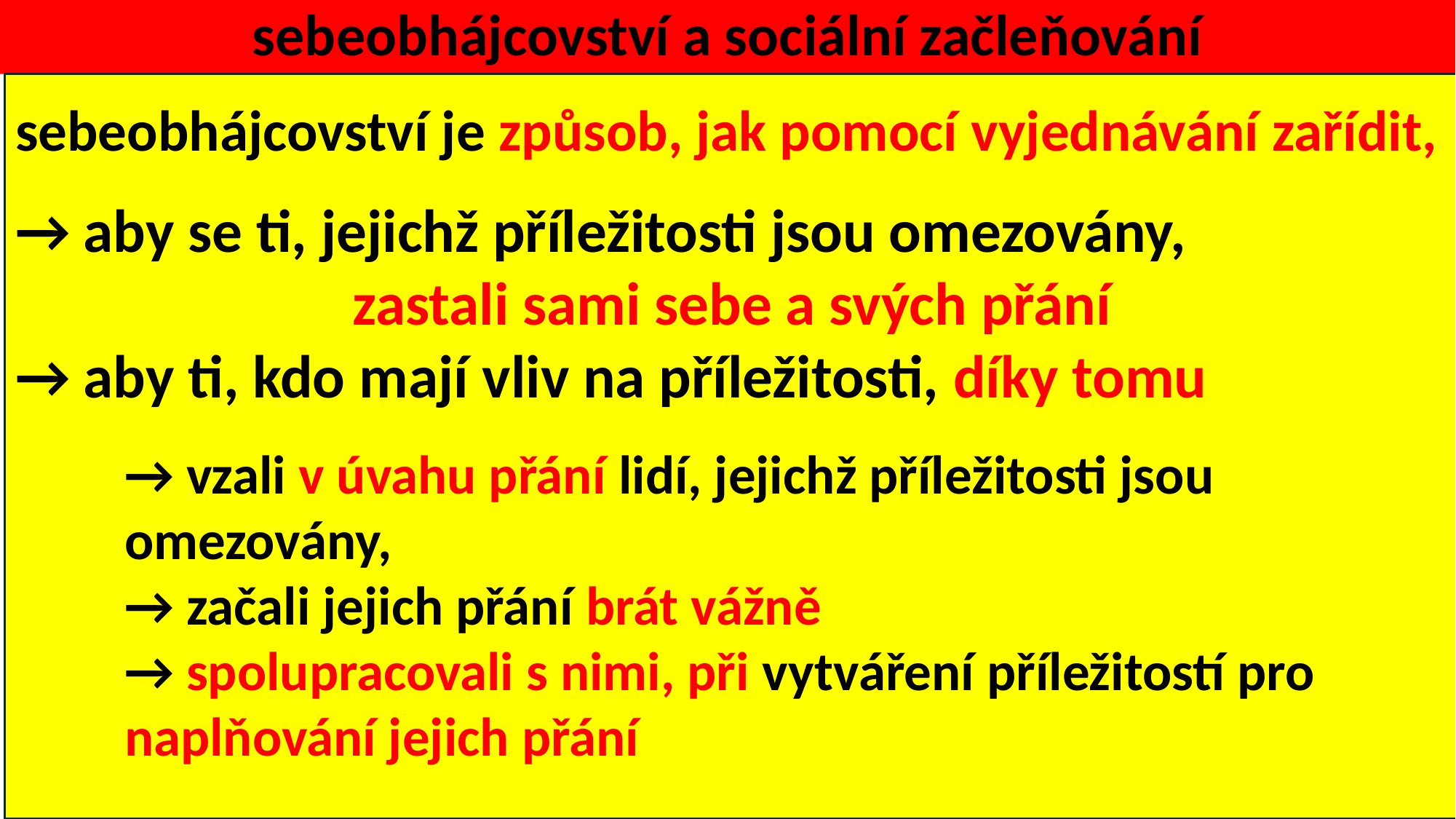

# sebeobhájcovství a sociální začleňování
sebeobhájcovství je způsob, jak pomocí vyjednávání zařídit,

→ aby se ti, jejichž příležitosti jsou omezovány,
zastali sami sebe a svých přání
→ aby ti, kdo mají vliv na příležitosti, díky tomu

→ vzali v úvahu přání lidí, jejichž příležitosti jsou omezovány,
→ začali jejich přání brát vážně
→ spolupracovali s nimi, při vytváření příležitostí pro naplňování jejich přání